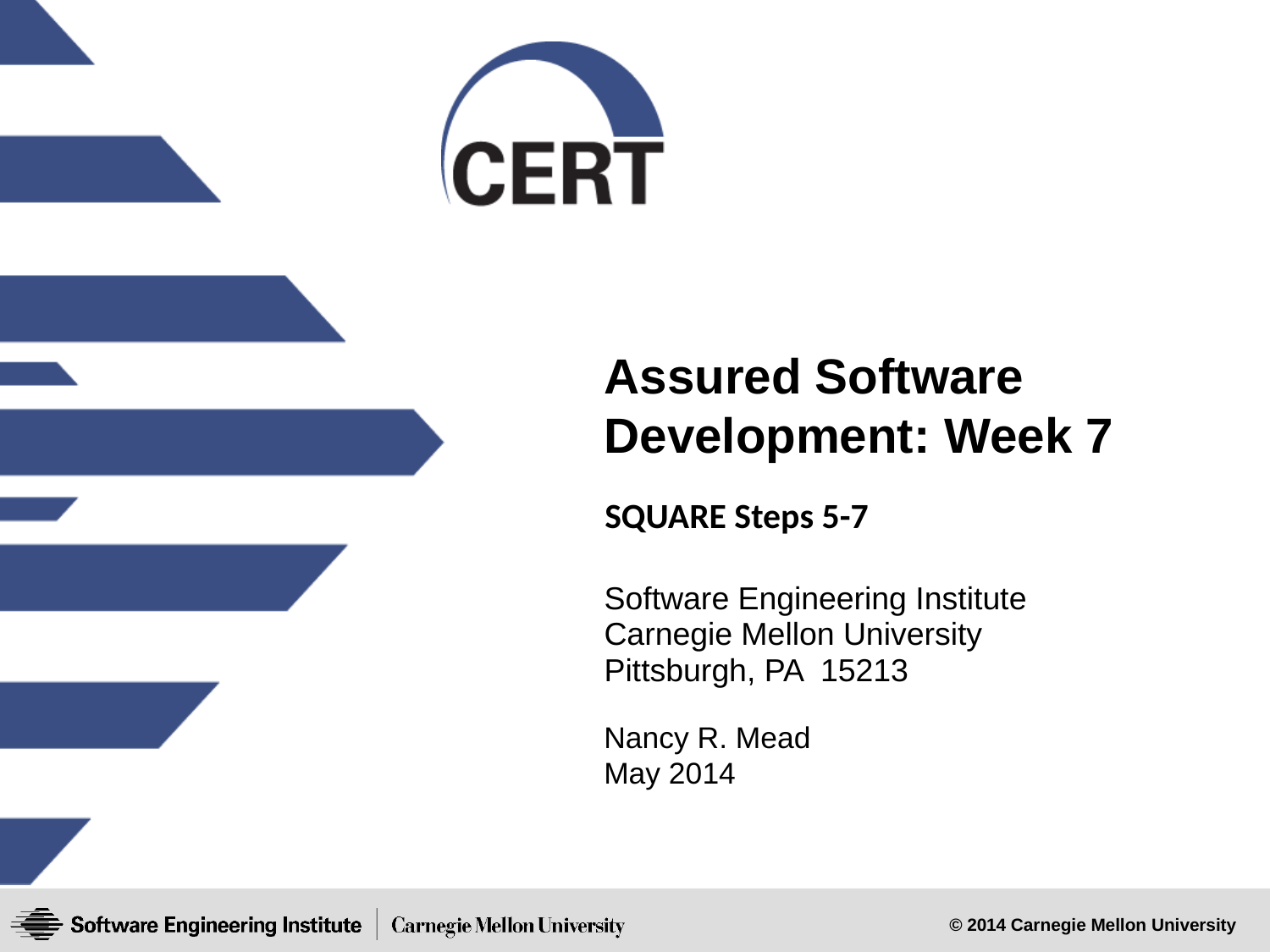

Assured Software Development: Week 7
SQUARE Steps 5-7
Nancy R. Mead
May 2014